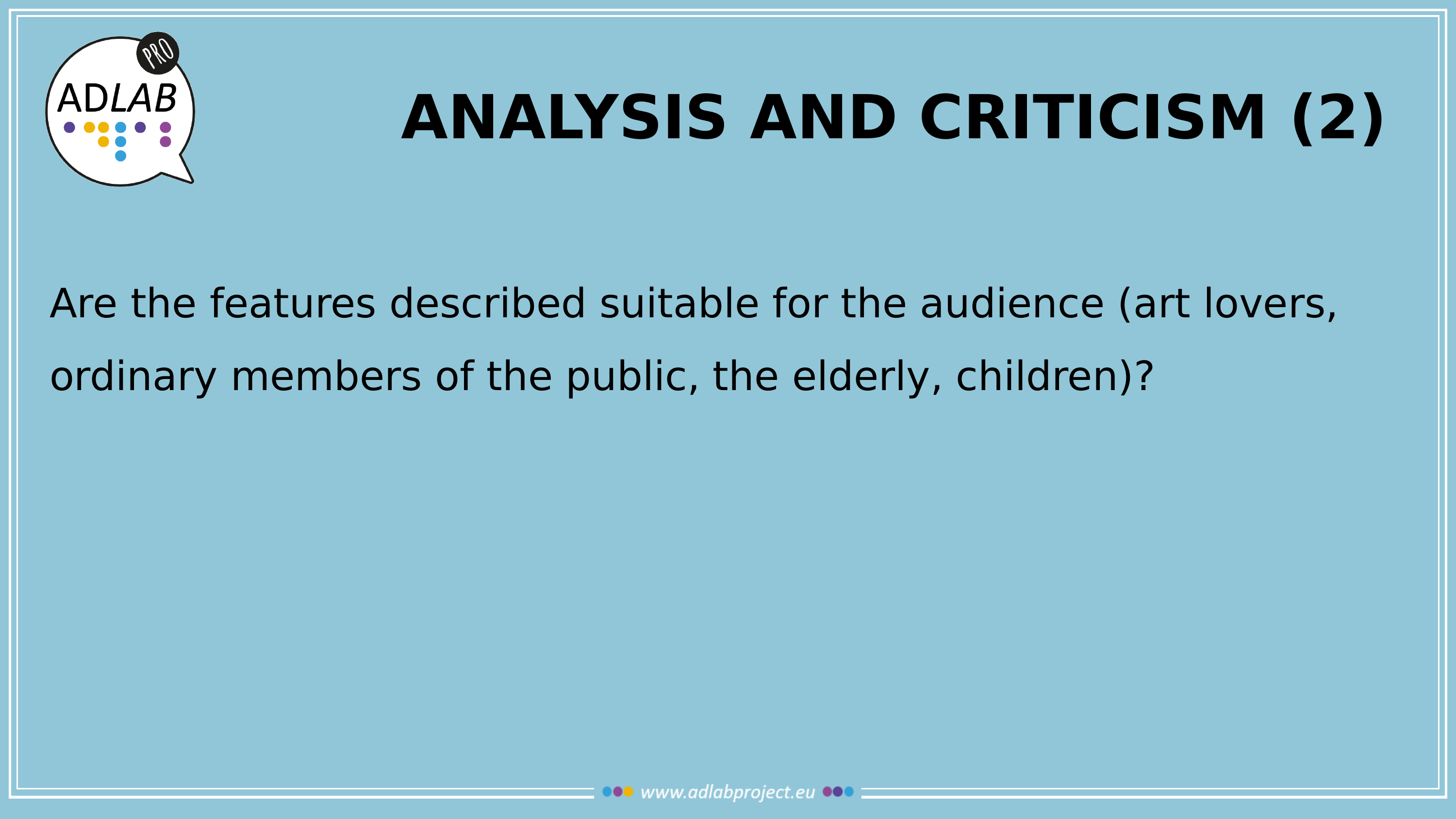

# Analysis and criticism (2)
Are the features described suitable for the audience (art lovers, ordinary members of the public, the elderly, children)?